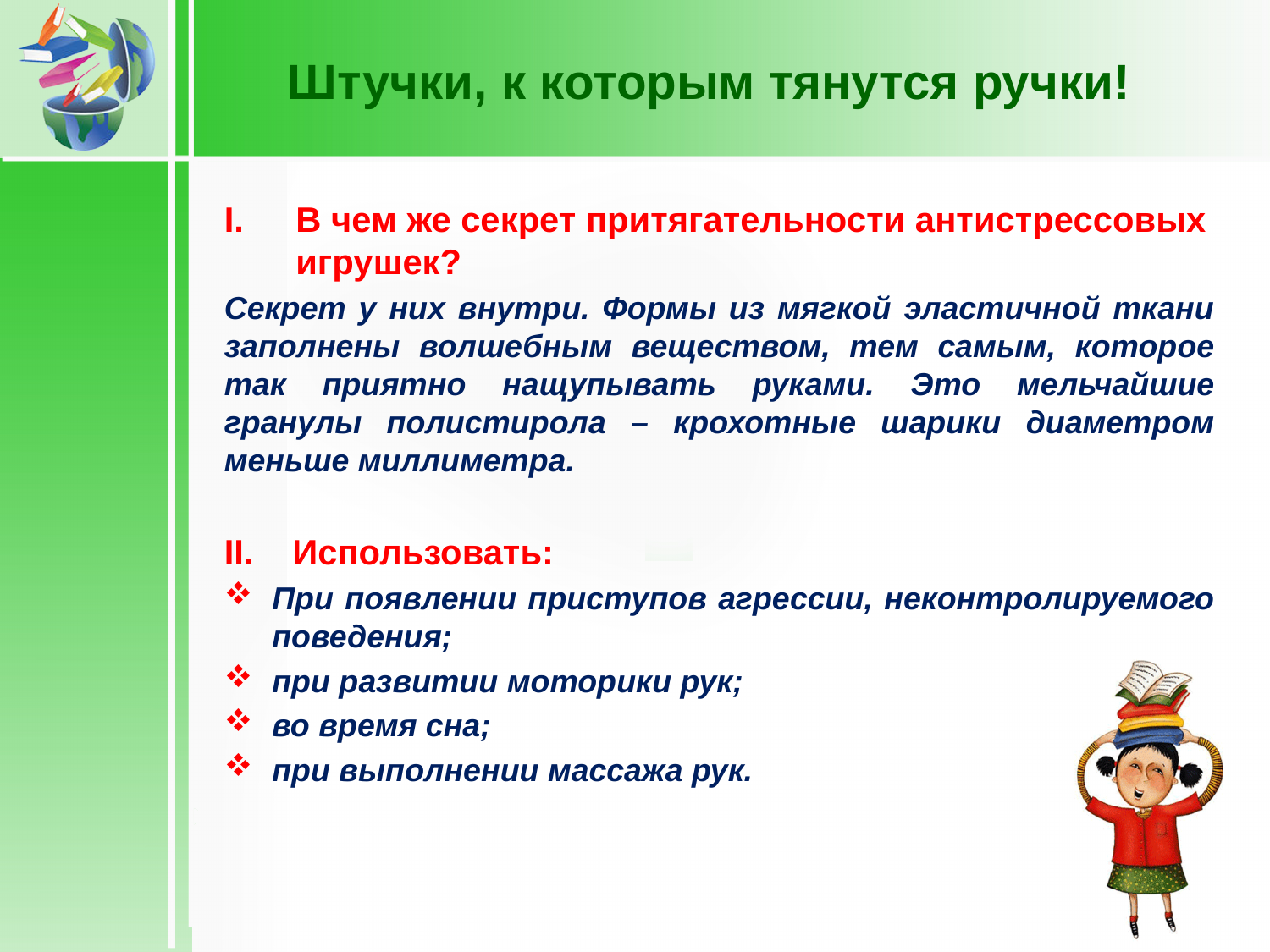

# Штучки, к которым тянутся ручки!
В чем же секрет притягательности антистрессовых игрушек?
Секрет у них внутри. Формы из мягкой эластичной ткани заполнены волшебным веществом, тем самым, которое так приятно нащупывать руками. Это мельчайшие гранулы полистирола – крохотные шарики диаметром меньше миллиметра.

II.    Использовать:
При появлении приступов агрессии, неконтролируемого поведения;
при развитии моторики рук;
во время сна;
при выполнении массажа рук.